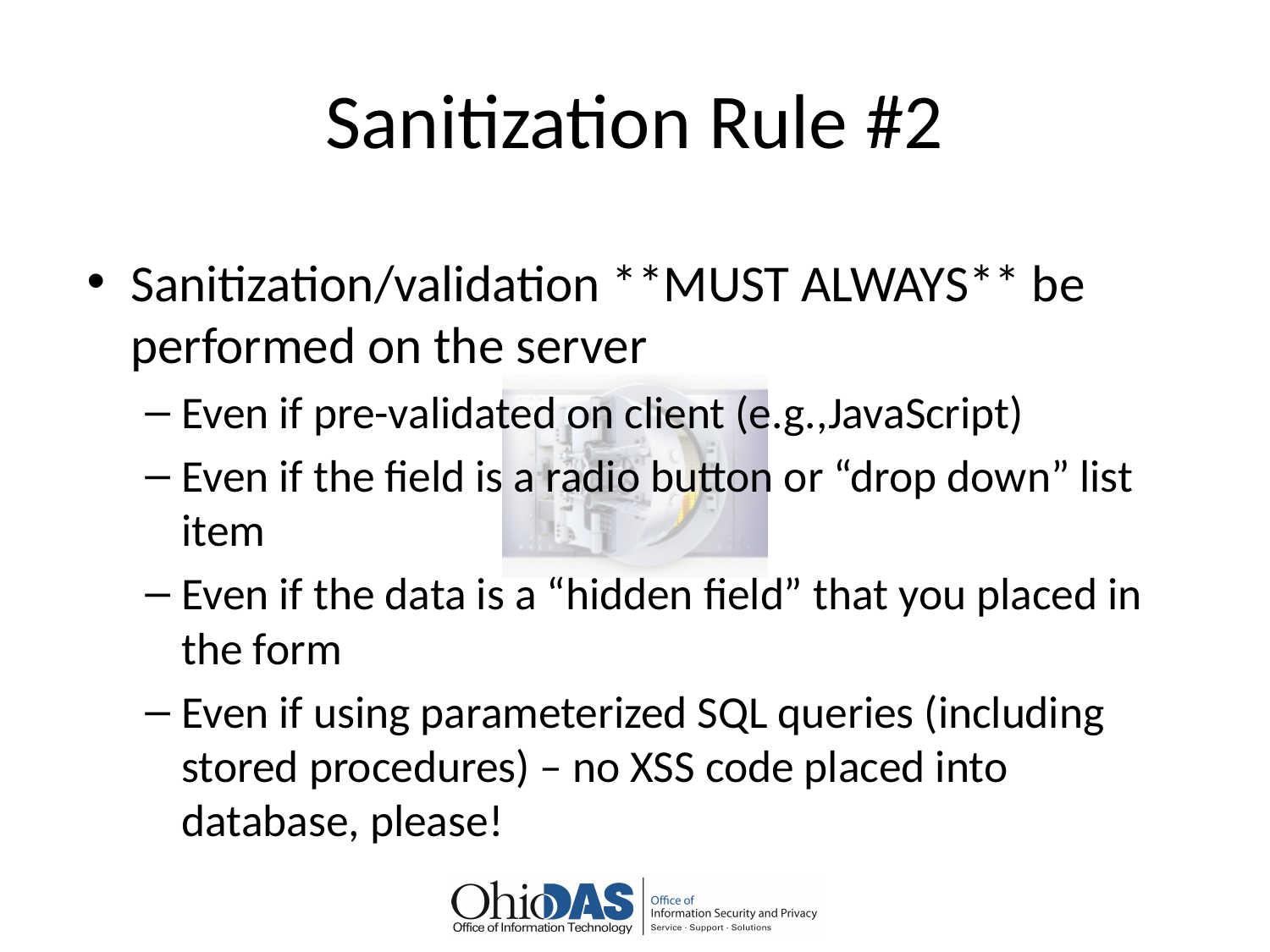

# Sanitization Rule #2
Sanitization/validation **MUST ALWAYS** be performed on the server
Even if pre-validated on client (e.g.,JavaScript)
Even if the field is a radio button or “drop down” list item
Even if the data is a “hidden field” that you placed in the form
Even if using parameterized SQL queries (including stored procedures) – no XSS code placed into database, please!